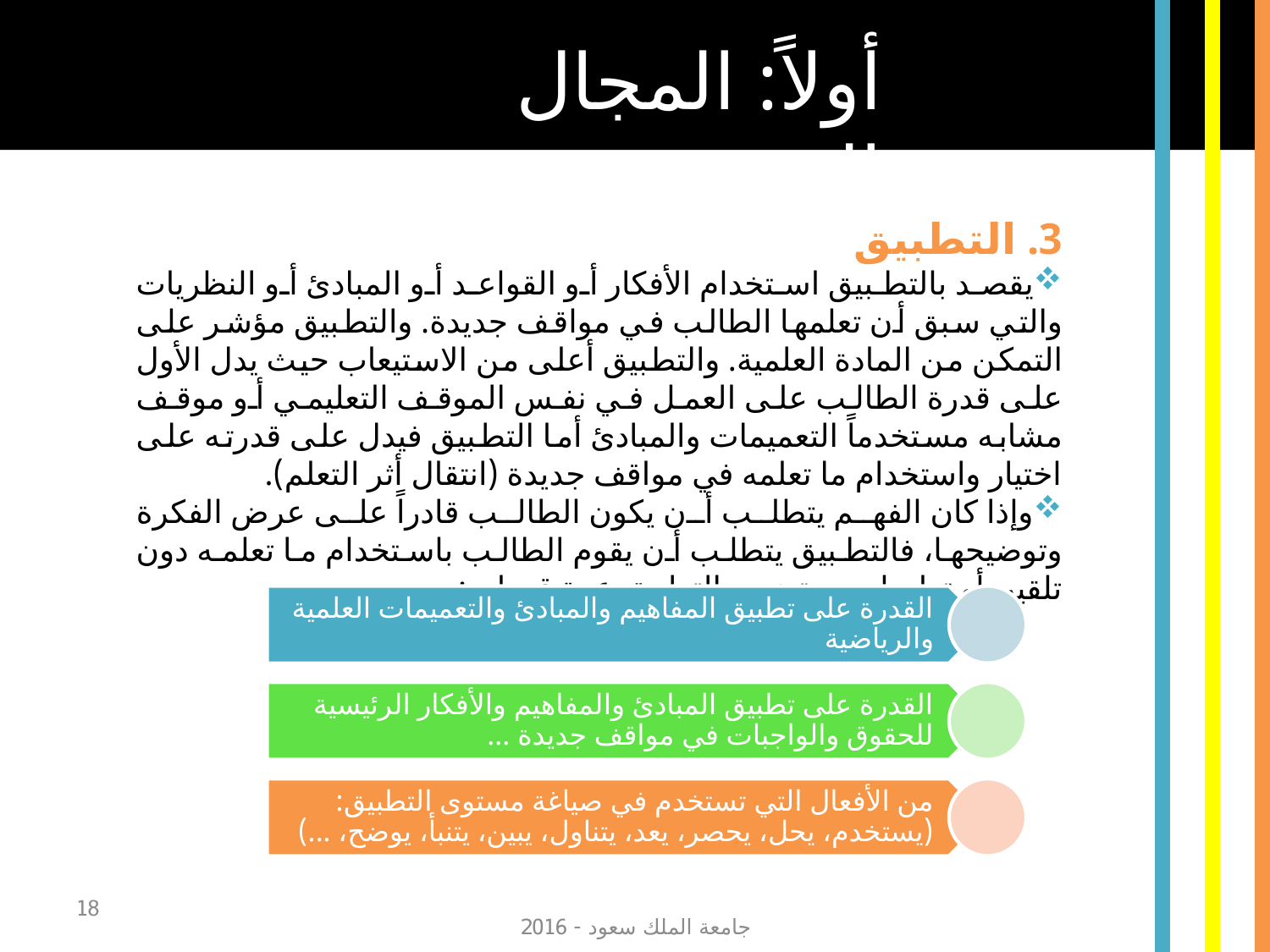

أولاً: المجال المعرفي
3. التطبيق
يقصد بالتطبيق استخدام الأفكار أو القواعد أو المبادئ أو النظريات والتي سبق أن تعلمها الطالب في مواقف جديدة. والتطبيق مؤشر على التمكن من المادة العلمية. والتطبيق أعلى من الاستيعاب حيث يدل الأول على قدرة الطالب على العمل في نفس الموقف التعليمي أو موقف مشابه مستخدماً التعميمات والمبادئ أما التطبيق فيدل على قدرته على اختيار واستخدام ما تعلمه في مواقف جديدة (انتقال أثر التعلم).
وإذا كان الفهم يتطلب أن يكون الطالب قادراً على عرض الفكرة وتوضيحها، فالتطبيق يتطلب أن يقوم الطالب باستخدام ما تعلمه دون تلقين أو تعليمات. ويتضمن التطبيق عدة قدرات:
القدرة على تطبيق المفاهيم والمبادئ والتعميمات العلمية والرياضية
القدرة على تطبيق المبادئ والمفاهيم والأفكار الرئيسية للحقوق والواجبات في مواقف جديدة ...
من الأفعال التي تستخدم في صياغة مستوى التطبيق: (يستخدم، يحل، يحصر، يعد، يتناول، يبين، يتنبأ، يوضح، ...)
18
جامعة الملك سعود - 2016